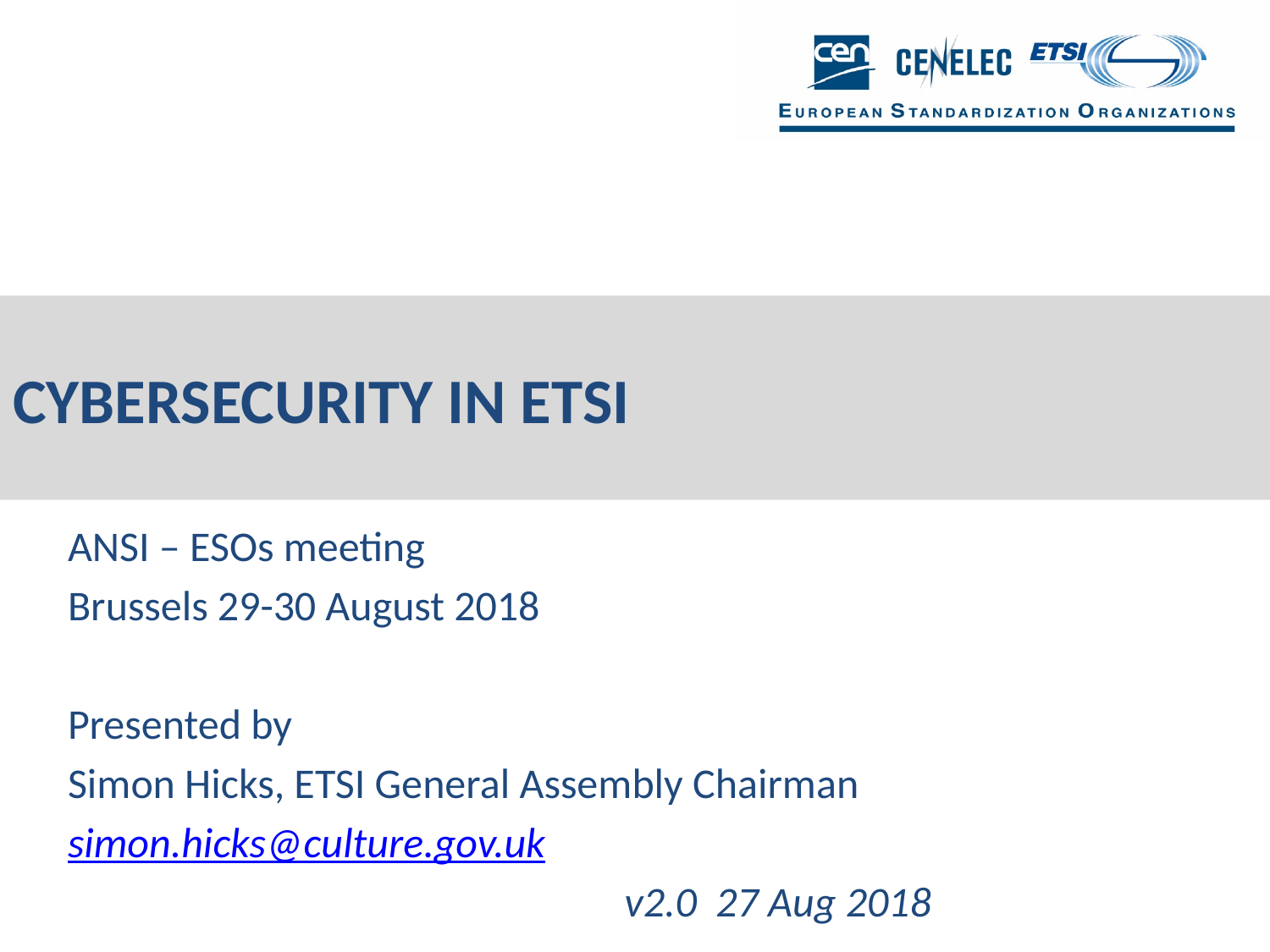

# CYBERSECURITY IN ETSI
ANSI – ESOs meeting
Brussels 29-30 August 2018

Presented by
Simon Hicks, ETSI General Assembly Chairman
simon.hicks@culture.gov.uk
v2.0  27 Aug 2018